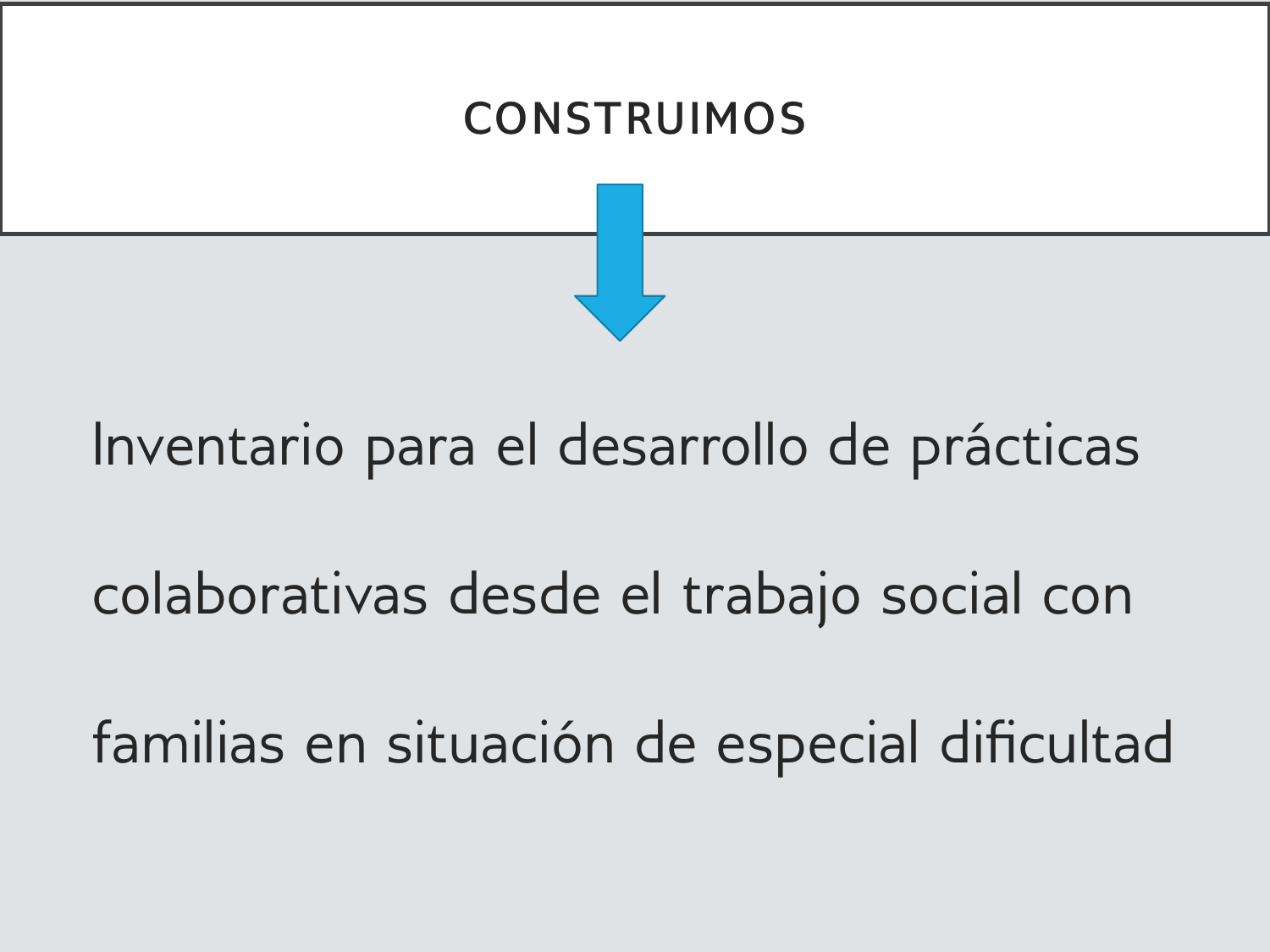

# CONSTRUIMOS

Inventario para el desarrollo de prácticas colaborativas desde el trabajo social con familias en situación de especial dificultad